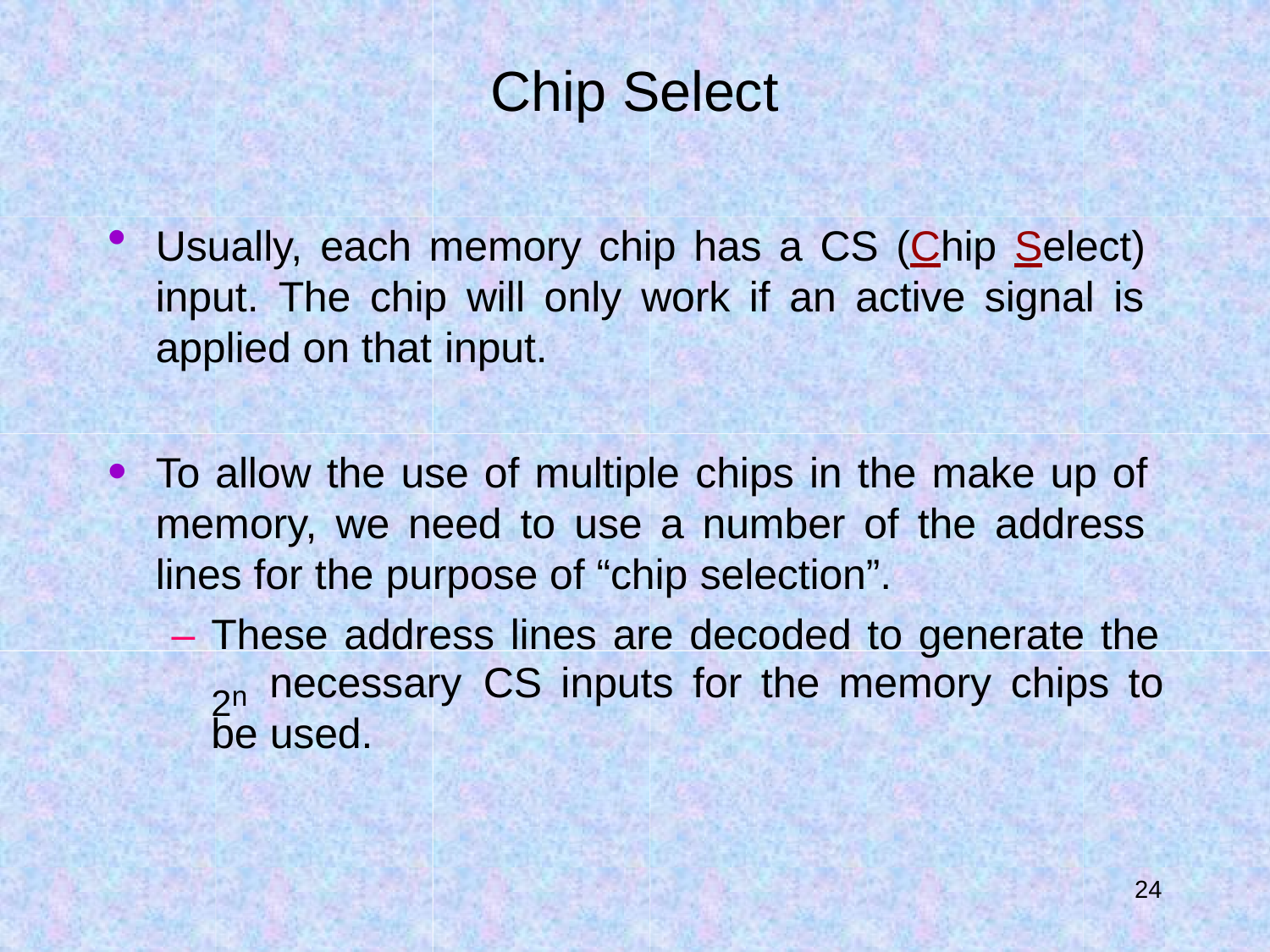

# Chip Select
Usually, each memory chip has a CS (Chip Select)  input. The chip will only work if an active signal is  applied on that input.

To allow the use of multiple chips in the make up of  memory, we need to use a number of the address  lines for the purpose of “chip selection”.
– These address lines are decoded to generate the
2n
necessary	CS	inputs	for	the	memory	chips	to
be used.
24